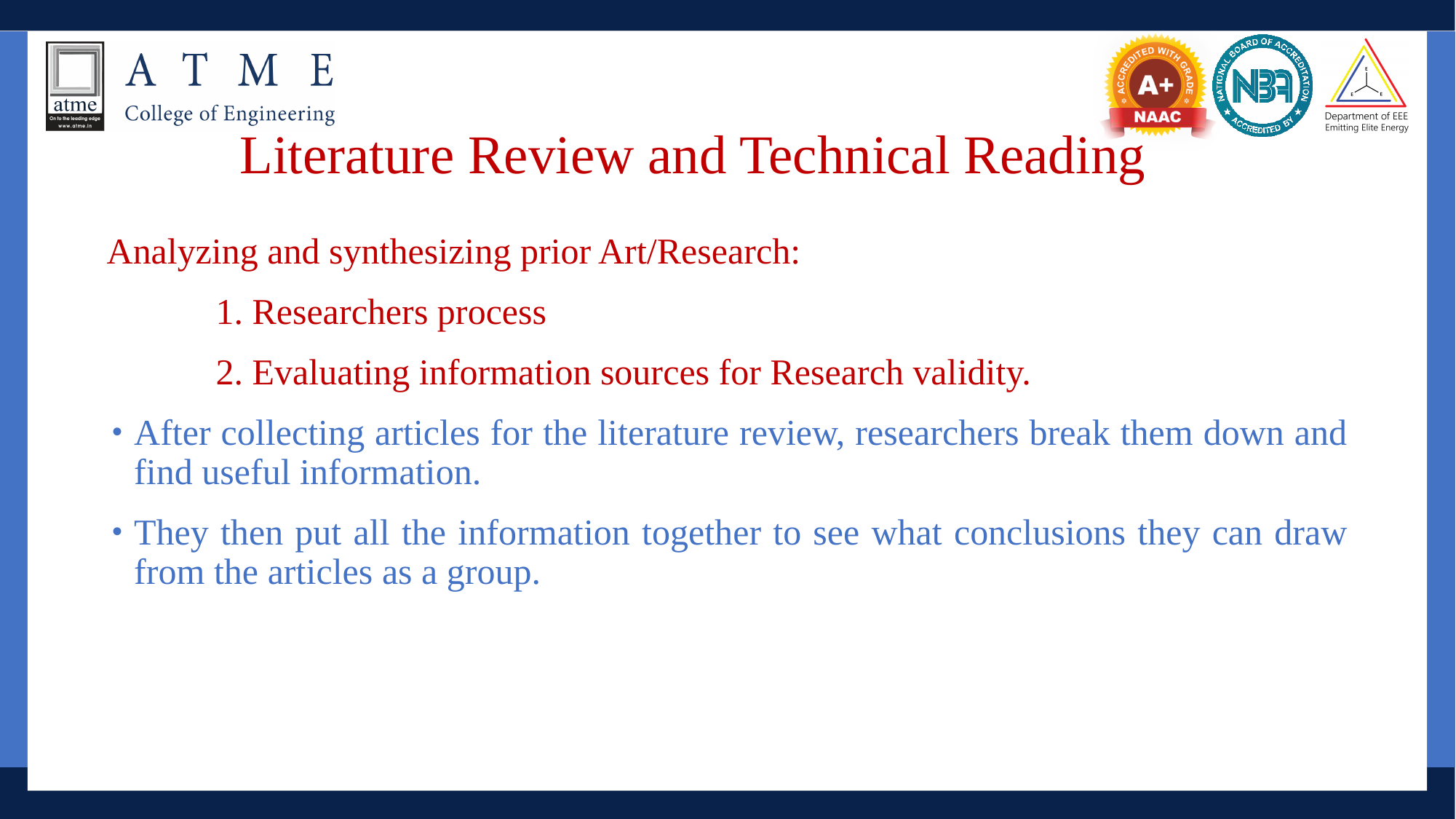

# Literature Review and Technical Reading
Analyzing and synthesizing prior Art/Research:
	1. Researchers process
	2. Evaluating information sources for Research validity.
After collecting articles for the literature review, researchers break them down and find useful information.
They then put all the information together to see what conclusions they can draw from the articles as a group.